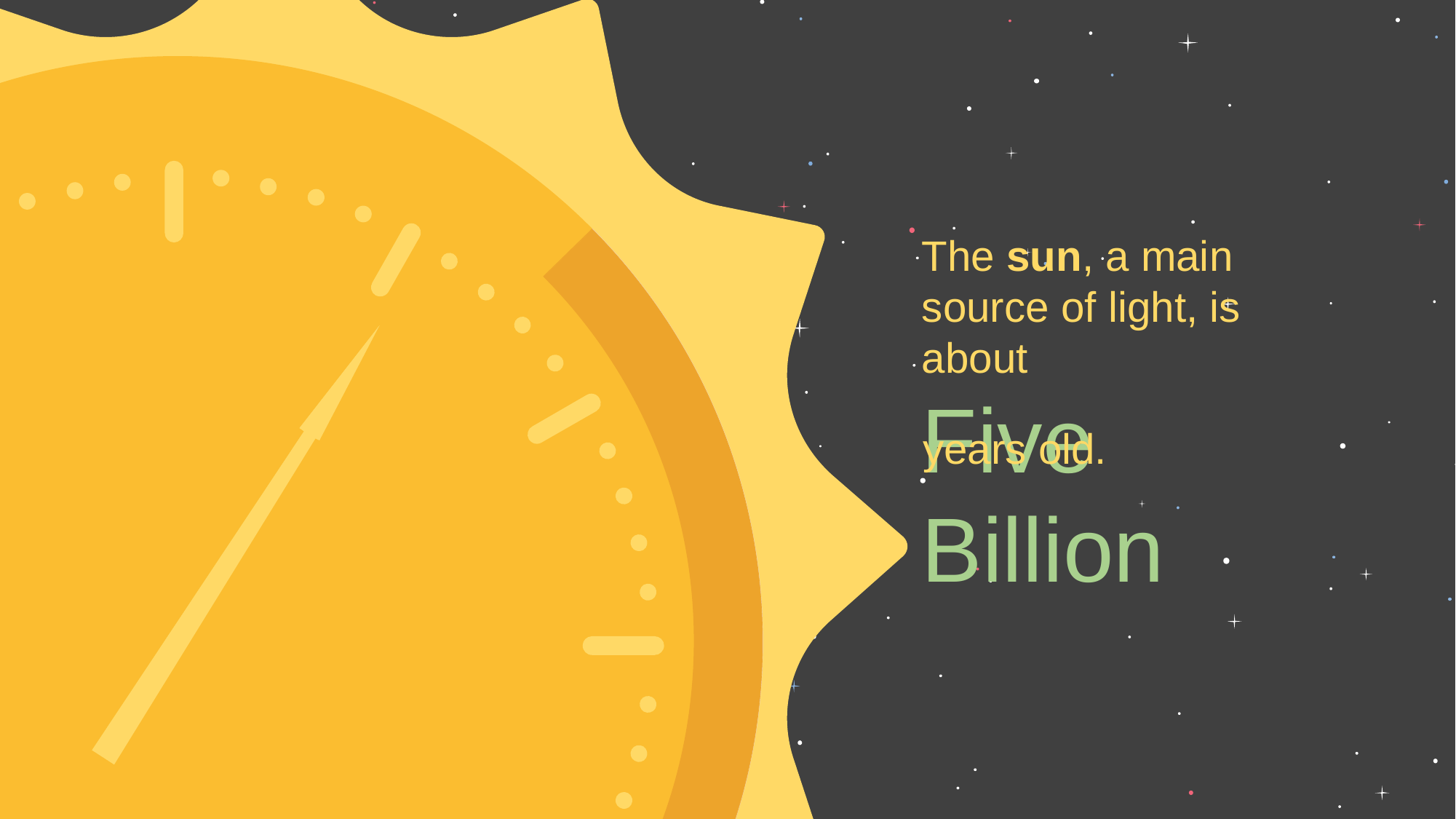

The sun, a main source of light, is about
Five Billion

years old.